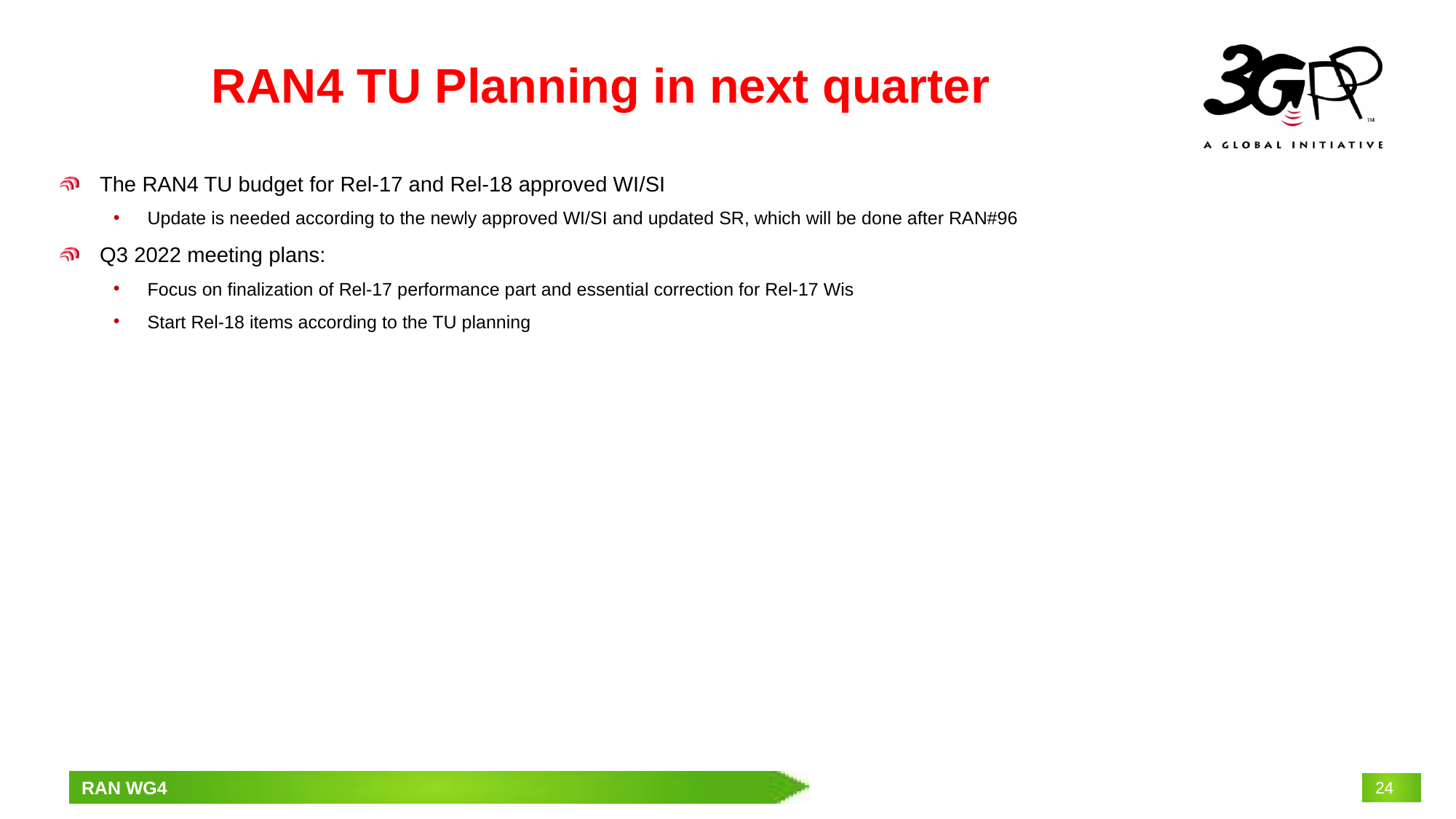

# RAN4 TU Planning in next quarter
The RAN4 TU budget for Rel-17 and Rel-18 approved WI/SI
Update is needed according to the newly approved WI/SI and updated SR, which will be done after RAN#96
Q3 2022 meeting plans:
Focus on finalization of Rel-17 performance part and essential correction for Rel-17 Wis
Start Rel-18 items according to the TU planning